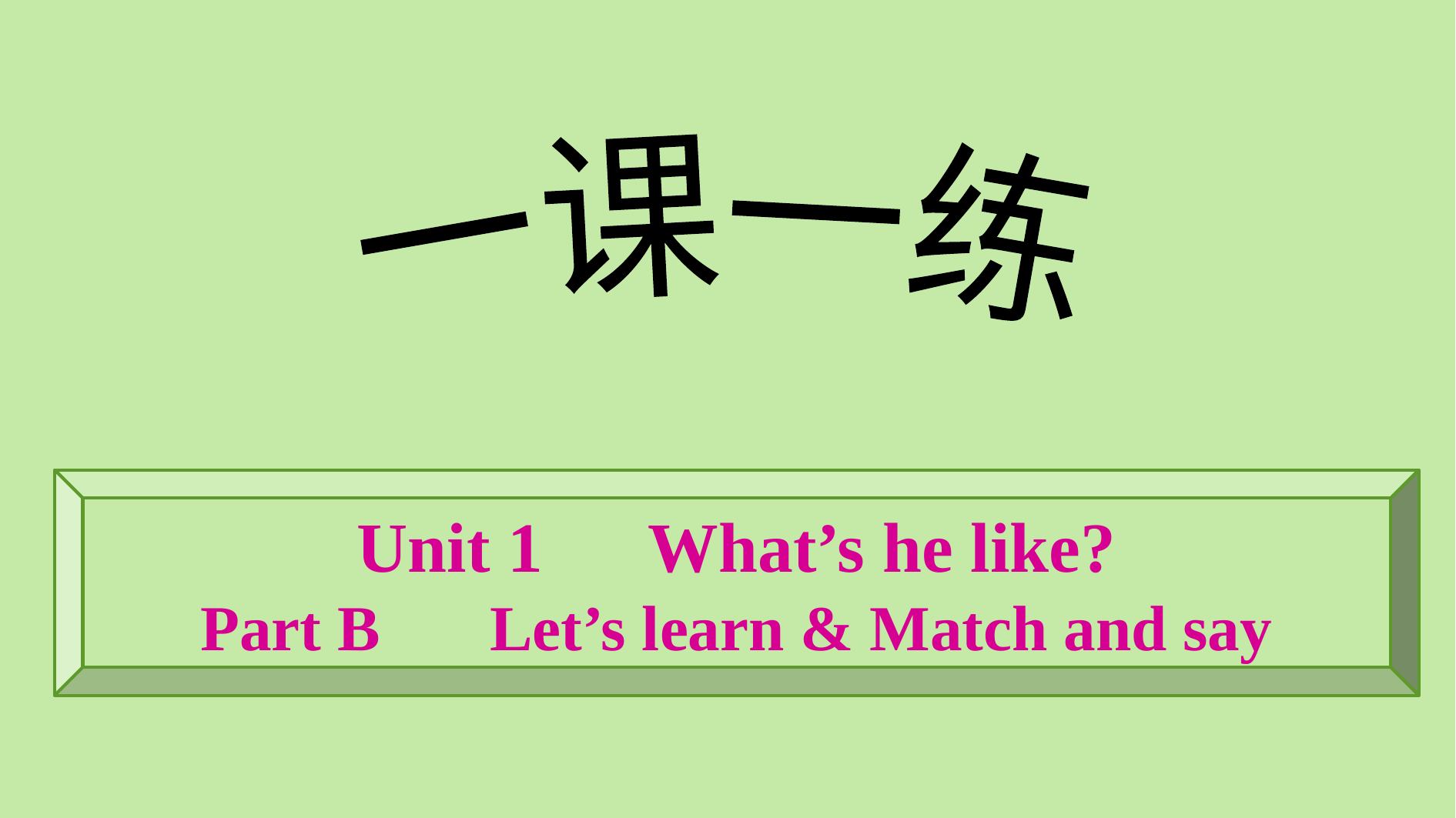

Unit 1　What’s he like?
Part B　 Let’s learn & Match and say